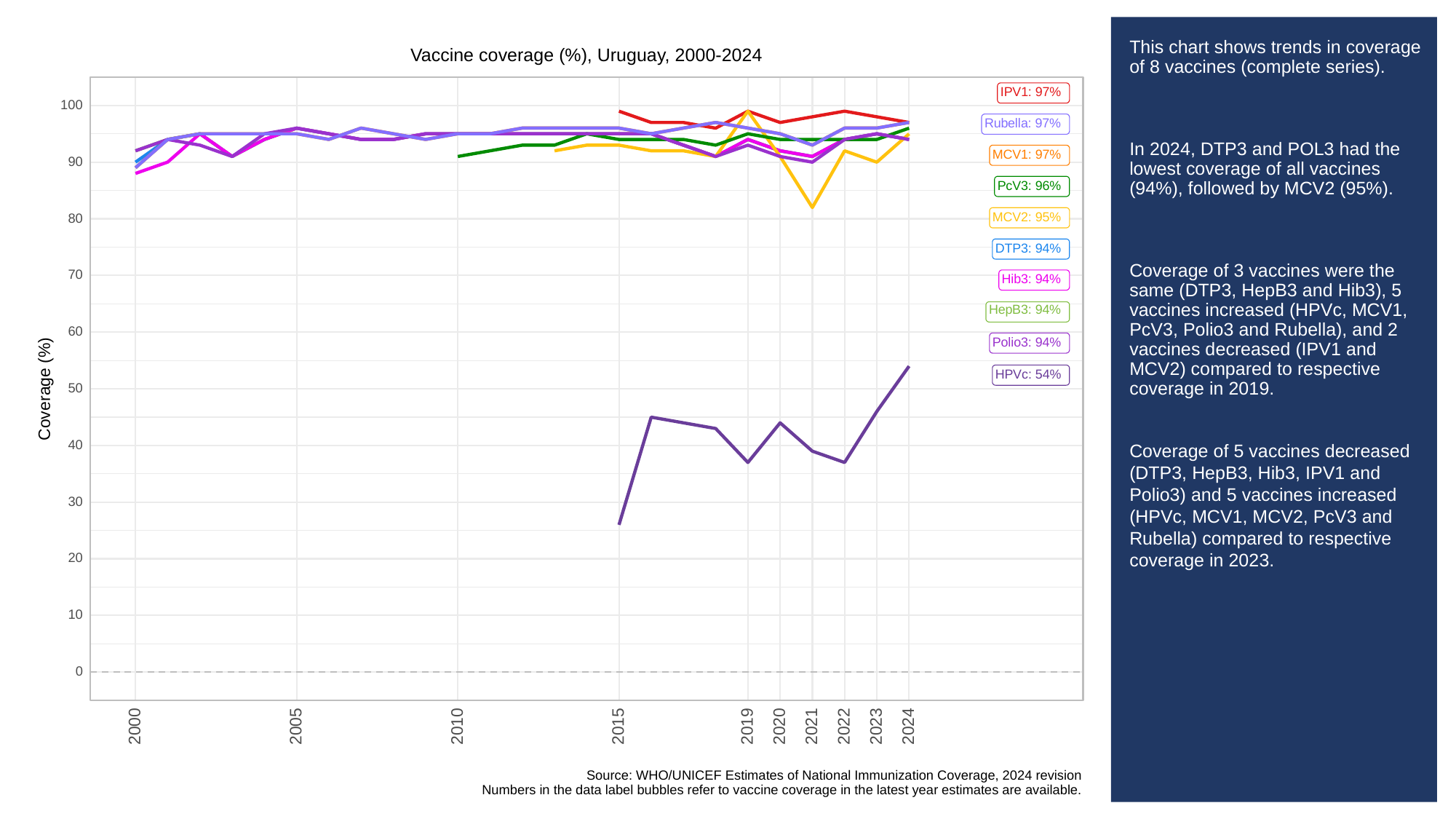

# This chart shows trends in coverage of 8 vaccines (complete series).

In 2024, DTP3 and POL3 had the lowest coverage of all vaccines (94%), followed by MCV2 (95%).

Coverage of 3 vaccines were the same (DTP3, HepB3 and Hib3), 5 vaccines increased (HPVc, MCV1, PcV3, Polio3 and Rubella), and 2 vaccines decreased (IPV1 and MCV2) compared to respective coverage in 2019.

Coverage of 5 vaccines decreased (DTP3, HepB3, Hib3, IPV1 and Polio3) and 5 vaccines increased (HPVc, MCV1, MCV2, PcV3 and Rubella) compared to respective coverage in 2023.

Vaccine coverage (%), Uruguay, 2000-2024

IPV1: 97%

100

Rubella: 97%

MCV1: 97%
90

PcV3: 96%

MCV2: 95%
80

DTP3: 94%

70
Hib3: 94%

HepB3: 94%
60

Polio3: 94%

HPVc: 54%
Coverage (%)
50

40

30

20

10

0

2023
2000
2005
2010
2015
2019
2020
2021
2022
2024
Source: WHO/UNICEF Estimates of National Immunization Coverage, 2024 revision
Numbers in the data label bubbles refer to vaccine coverage in the latest year estimates are available.